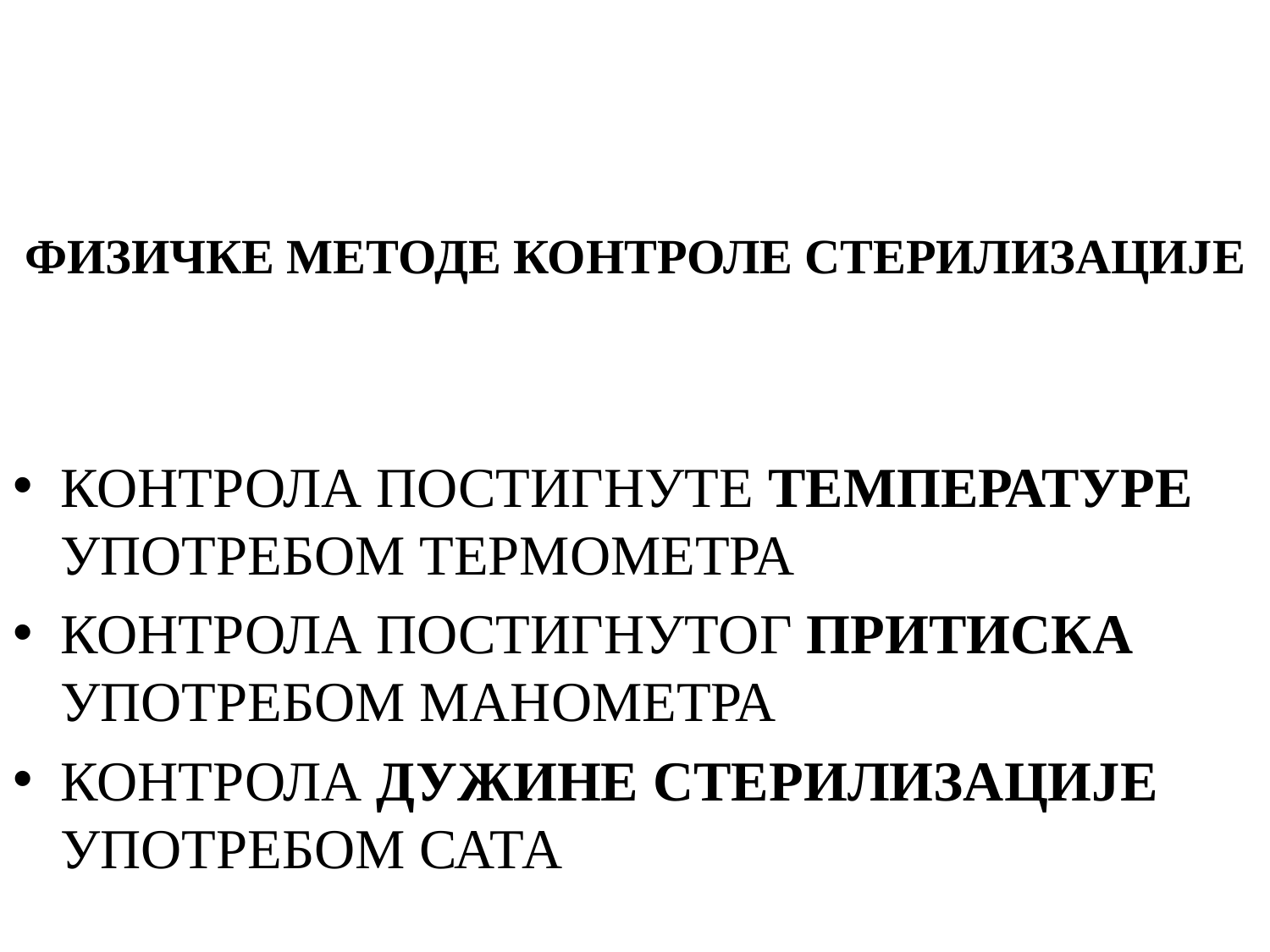

ФИЗИЧКЕ МЕТОДЕ КОНТРОЛЕ СТЕРИЛИЗАЦИЈЕ
КОНТРОЛА ПОСТИГНУТЕ ТЕМПЕРАТУРЕ УПОТРЕБОМ ТЕРМОМЕТРА
КОНТРОЛА ПОСТИГНУТОГ ПРИТИСКА УПОТРЕБОМ МАНОМЕТРА
КОНТРОЛА ДУЖИНЕ СТЕРИЛИЗАЦИЈЕ УПОТРЕБОМ САТА